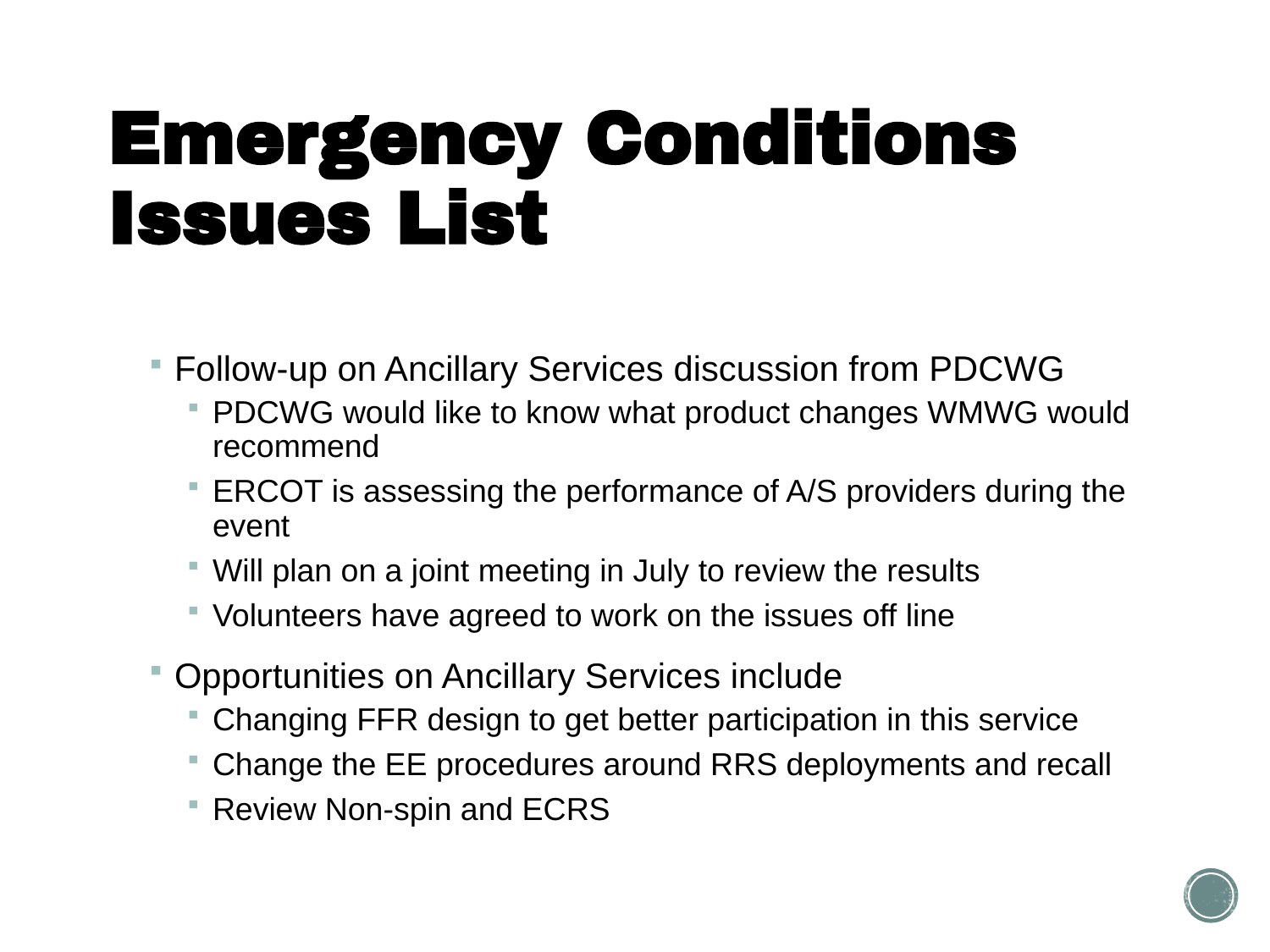

# Emergency Conditions Issues List
Follow-up on Ancillary Services discussion from PDCWG
PDCWG would like to know what product changes WMWG would recommend
ERCOT is assessing the performance of A/S providers during the event
Will plan on a joint meeting in July to review the results
Volunteers have agreed to work on the issues off line
Opportunities on Ancillary Services include
Changing FFR design to get better participation in this service
Change the EE procedures around RRS deployments and recall
Review Non-spin and ECRS